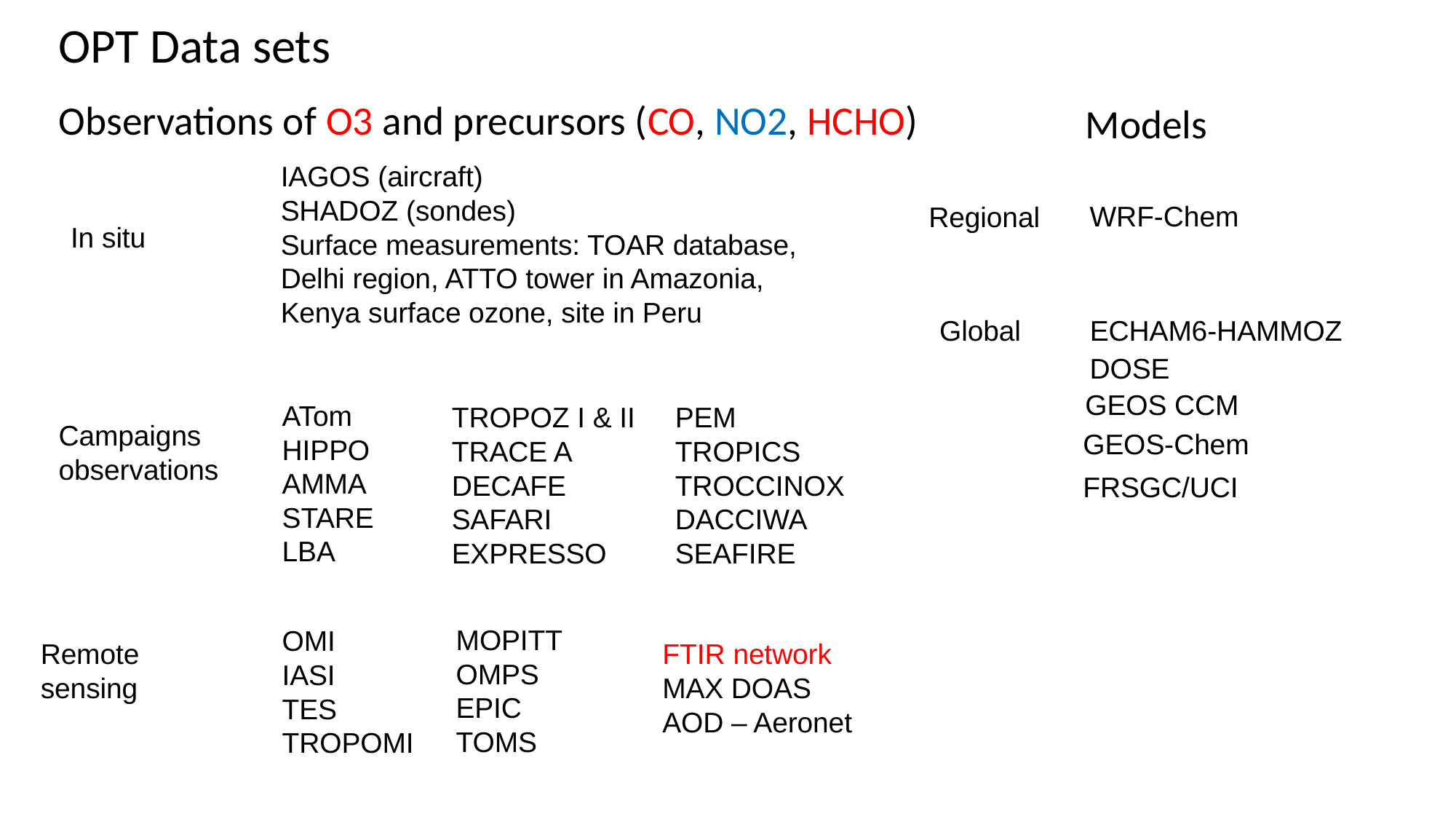

# OPT Data sets
Observations of O3 and precursors (CO, NO2, HCHO)
Models
IAGOS (aircraft)
SHADOZ (sondes)
Surface measurements: TOAR database, Delhi region, ATTO tower in Amazonia, Kenya surface ozone, site in Peru
WRF-Chem
Regional
In situ
Global
ECHAM6-HAMMOZ
DOSE
GEOS CCM
ATom
HIPPO
AMMA
STARE
LBA
PEM TROPICS
TROCCINOX
DACCIWA
SEAFIRE
TROPOZ I & II
TRACE A
DECAFE
SAFARI
EXPRESSO
Campaigns observations
GEOS-Chem
FRSGC/UCI
MOPITT
OMPS
EPIC
TOMS
OMI
IASI
TES
TROPOMI
Remote sensing
FTIR network
MAX DOAS
AOD – Aeronet